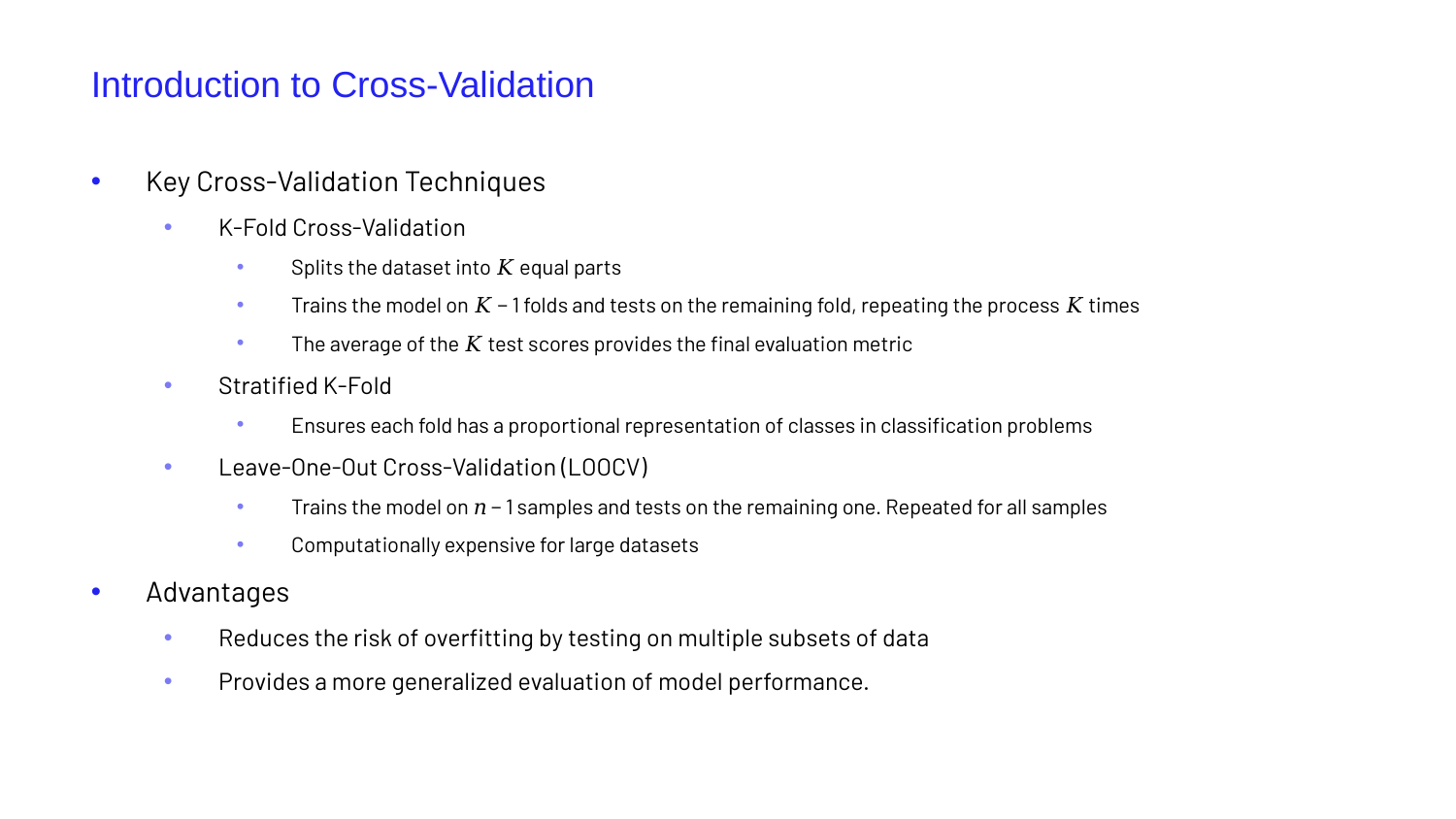

Introduction to Cross-Validation
Key Cross-Validation Techniques
K-Fold Cross-Validation
Splits the dataset into 𝐾 equal parts
Trains the model on 𝐾 − 1 folds and tests on the remaining fold, repeating the process 𝐾 times
The average of the 𝐾 test scores provides the final evaluation metric
Stratified K-Fold
Ensures each fold has a proportional representation of classes in classification problems
Leave-One-Out Cross-Validation (LOOCV)
Trains the model on 𝑛 − 1 samples and tests on the remaining one. Repeated for all samples
Computationally expensive for large datasets
Advantages
Reduces the risk of overfitting by testing on multiple subsets of data
Provides a more generalized evaluation of model performance.